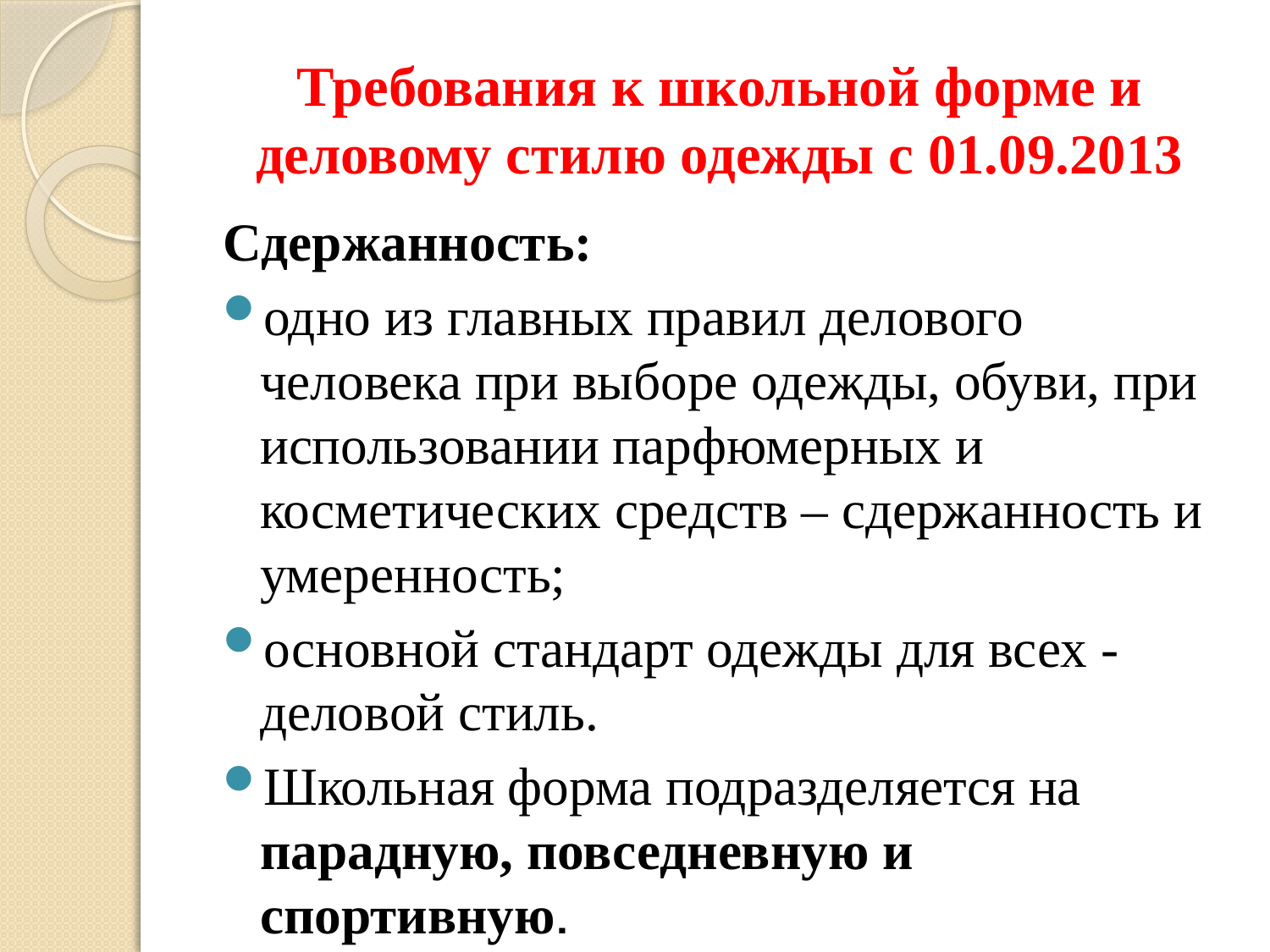

# Требования к школьной форме и деловому стилю одежды с 01.09.2013
Сдержанность:
одно из главных правил делового человека при выборе одежды, обуви, при использовании парфюмерных и косметических средств – сдержанность и умеренность;
основной стандарт одежды для всех - деловой стиль.
Школьная форма подразделяется на парадную, повседневную и спортивную.